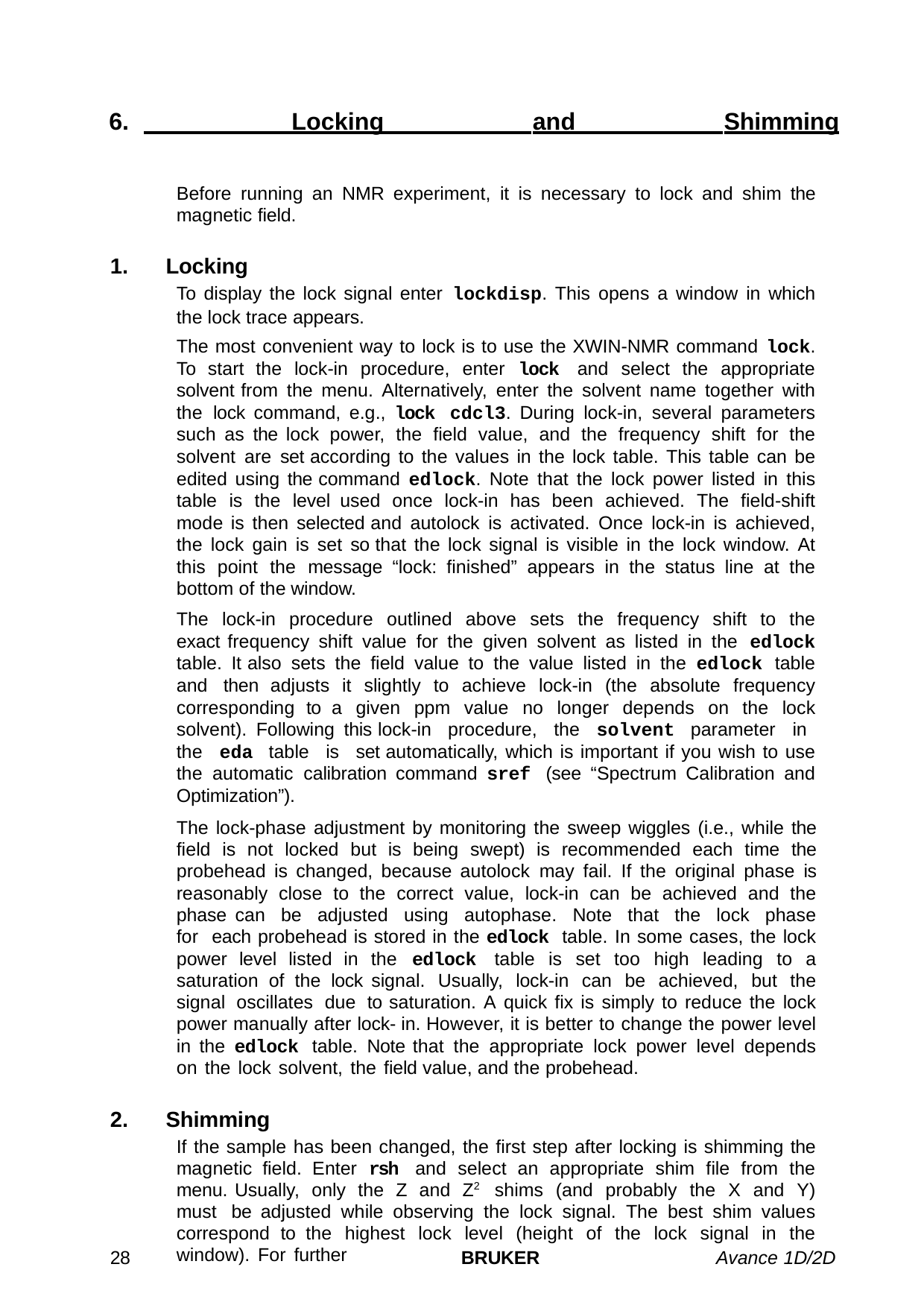

Locking and Shimming
Before running an NMR experiment, it is necessary to lock and shim the magnetic field.

Locking
To display the lock signal enter lockdisp. This opens a window in which the lock trace appears.
The most convenient way to lock is to use the XWIN-NMR command lock. To start the lock-in procedure, enter lock and select the appropriate solvent from the menu. Alternatively, enter the solvent name together with the lock command, e.g., lock cdcl3. During lock-in, several parameters such as the lock power, the field value, and the frequency shift for the solvent are set according to the values in the lock table. This table can be edited using the command edlock. Note that the lock power listed in this table is the level used once lock-in has been achieved. The field-shift mode is then selected and autolock is activated. Once lock-in is achieved, the lock gain is set so that the lock signal is visible in the lock window. At this point the message “lock: finished” appears in the status line at the bottom of the window.
The lock-in procedure outlined above sets the frequency shift to the exact frequency shift value for the given solvent as listed in the edlock table. It also sets the field value to the value listed in the edlock table and then adjusts it slightly to achieve lock-in (the absolute frequency corresponding to a given ppm value no longer depends on the lock solvent). Following this lock-in  procedure,  the  solvent parameter  in  the  eda table  is  set automatically, which is important if you wish to use the automatic calibration command sref (see “Spectrum Calibration and Optimization”).
The lock-phase adjustment by monitoring the sweep wiggles (i.e., while the field is not locked but is being swept) is recommended each time the probehead is changed, because autolock may fail. If the original phase is reasonably close to the correct value, lock-in can be achieved and the phase can be adjusted using autophase. Note that the lock phase for each probehead is stored in the edlock table. In some cases, the lock power level listed in the edlock table is set too high leading to a saturation of the lock signal. Usually, lock-in can be achieved, but the signal oscillates due to saturation. A quick fix is simply to reduce the lock power manually after lock- in. However, it is better to change the power level in the edlock table. Note that the appropriate lock power level depends on the lock solvent, the field value, and the probehead.

Shimming
If the sample has been changed, the first step after locking is shimming the magnetic field. Enter rsh and select an appropriate shim file from the menu. Usually, only the Z and Z2 shims (and probably the X and Y) must be adjusted while observing the lock signal. The best shim values correspond to the highest lock level (height of the lock signal in the window). For further
28
BRUKER
Avance 1D/2D